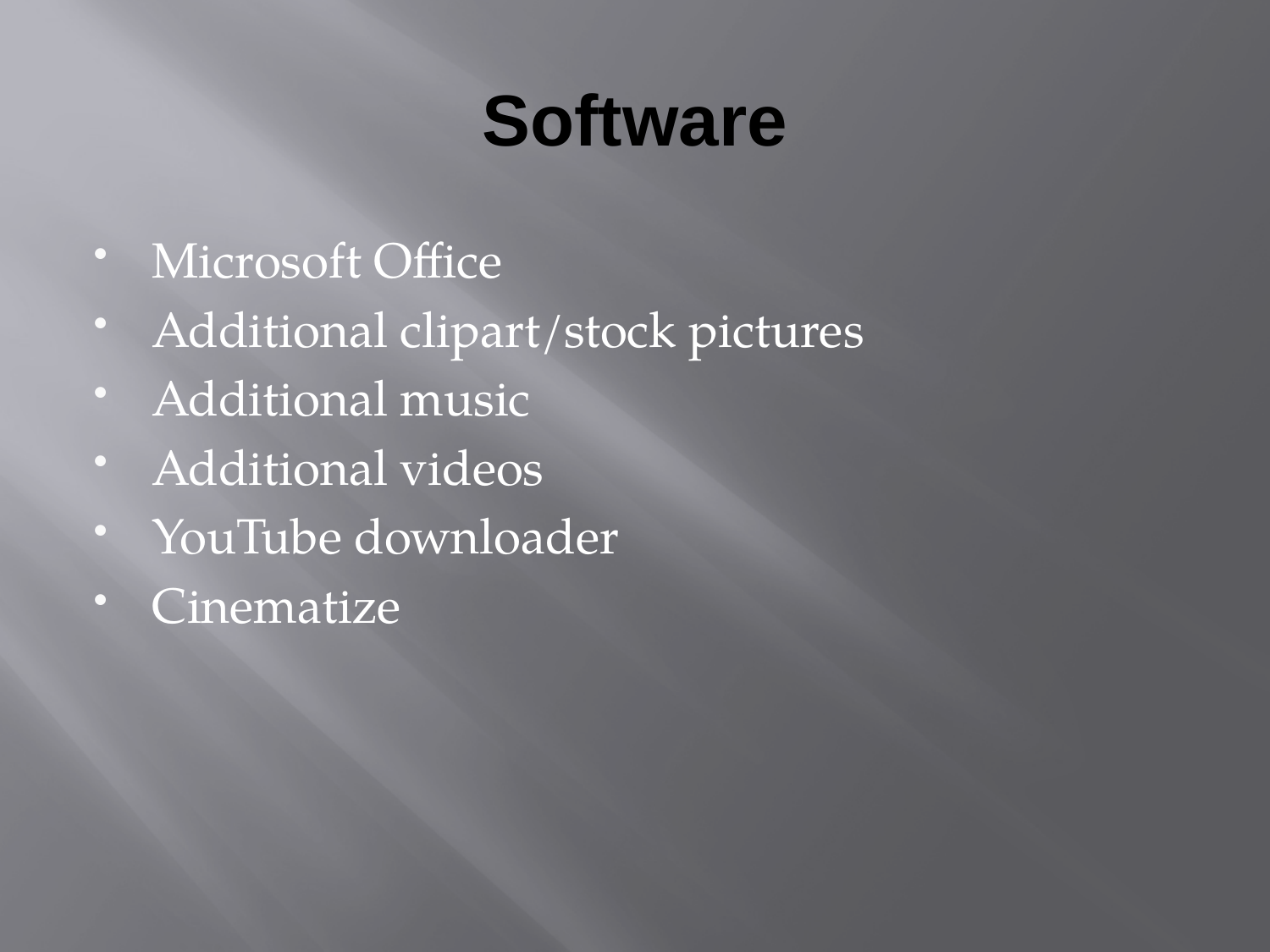

# Software
Microsoft Office
Additional clipart/stock pictures
Additional music
Additional videos
YouTube downloader
Cinematize